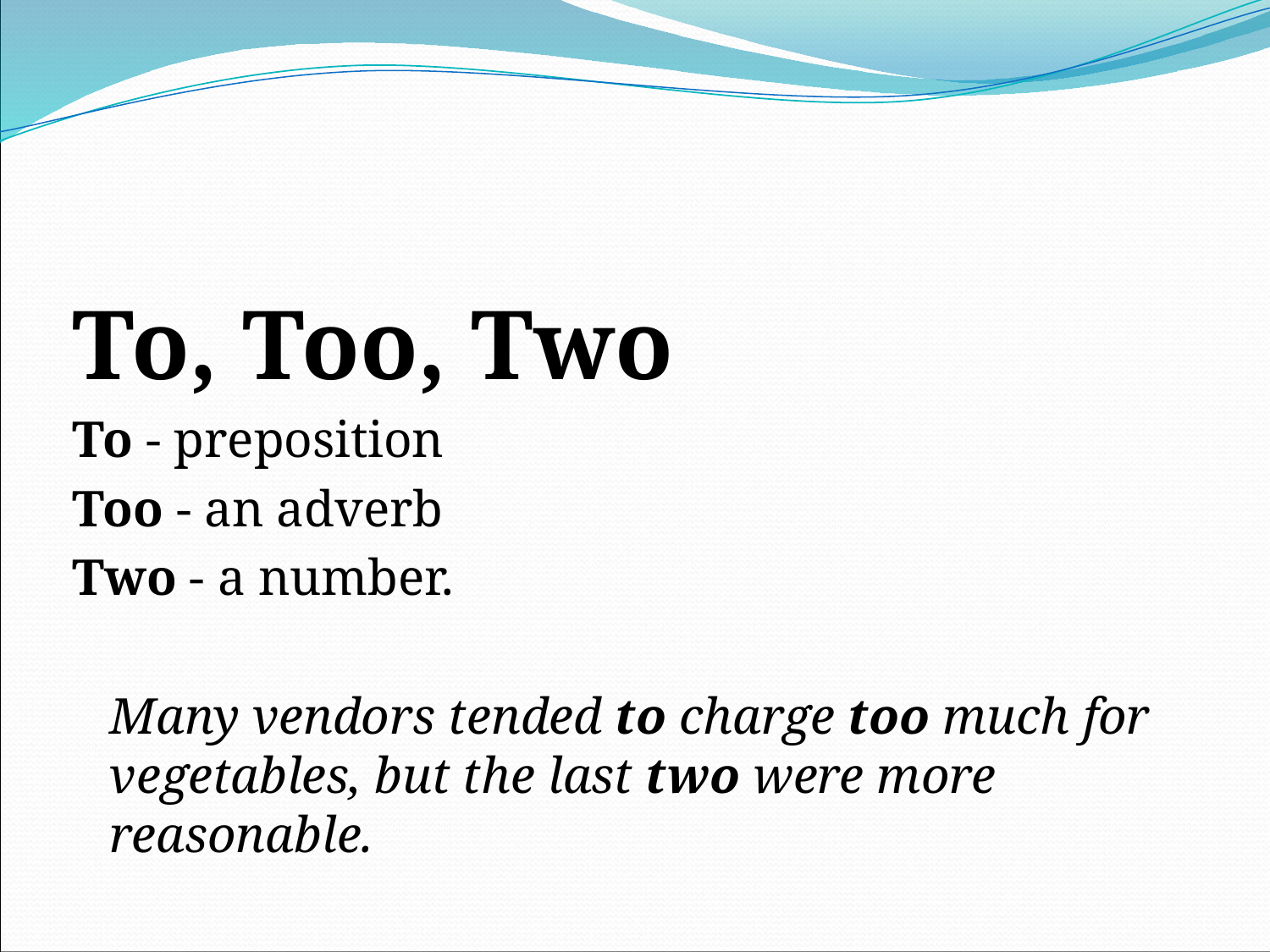

#
To, Too, Two
To - preposition
Too - an adverb
Two - a number.

	Many vendors tended to charge too much for vegetables, but the last two were more reasonable.